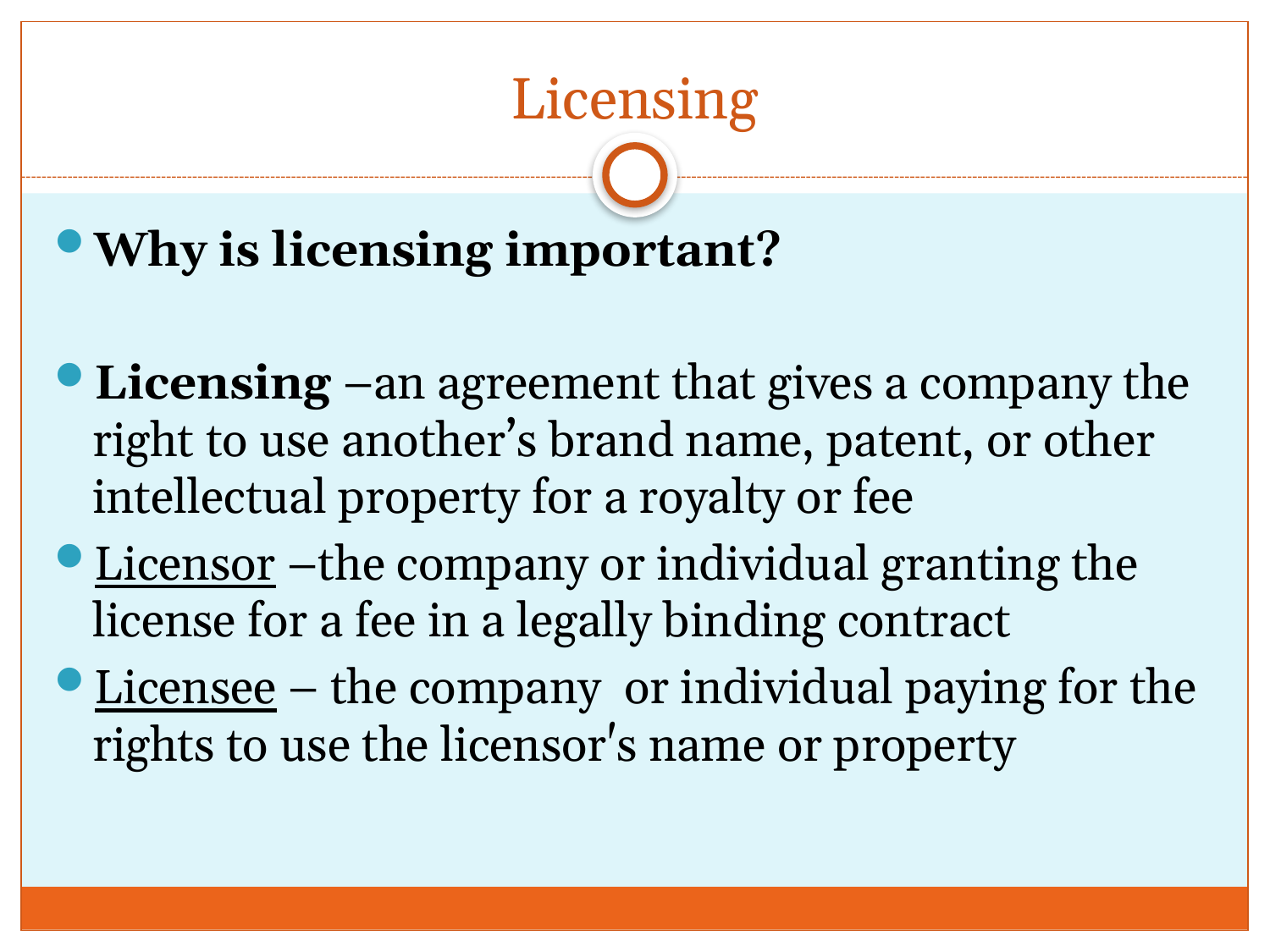

# Licensing
Why is licensing important?

Licensing –an agreement that gives a company the right to use another’s brand name, patent, or other intellectual property for a royalty or fee
Licensor –the company or individual granting the license for a fee in a legally binding contract
Licensee – the company  or individual paying for the rights to use the licensor's name or property